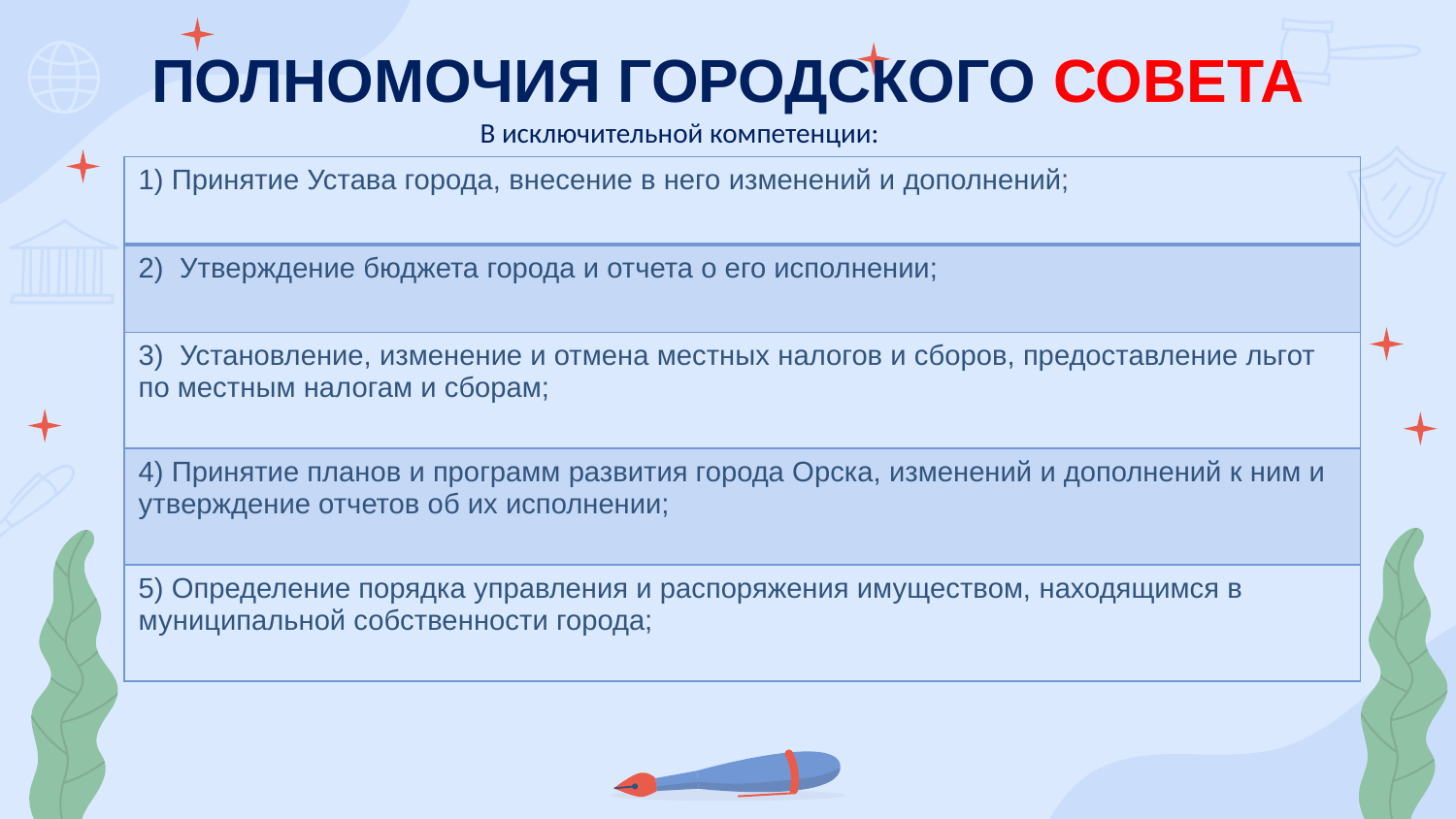

ПОЛНОМОЧИЯ ГОРОДСКОГО СОВЕТА
В исключительной компетенции:
| 1) Принятие Устава города, внесение в него изменений и дополнений; |
| --- |
| 2) Утверждение бюджета города и отчета о его исполнении; |
| 3) Установление, изменение и отмена местных налогов и сборов, предоставление льгот по местным налогам и сборам; |
| 4) Принятие планов и программ развития города Орска, изменений и дополнений к ним и утверждение отчетов об их исполнении; |
| 5) Определение порядка управления и распоряжения имуществом, находящимся в муниципальной собственности города; |